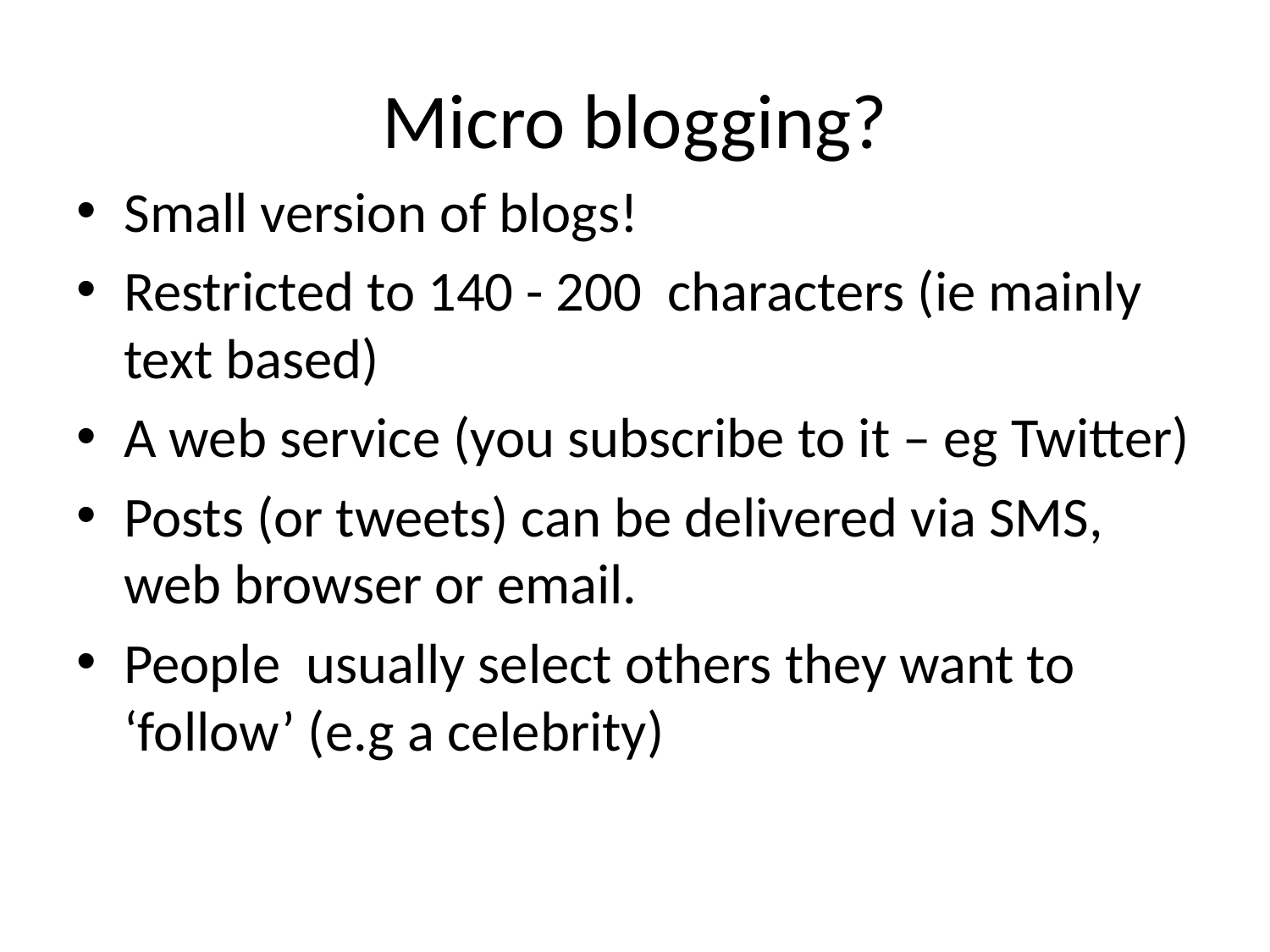

# Micro blogging?
Small version of blogs!
Restricted to 140 - 200  characters (ie mainly text based)
A web service (you subscribe to it – eg Twitter)
Posts (or tweets) can be delivered via SMS, web browser or email.
People  usually select others they want to ‘follow’ (e.g a celebrity)